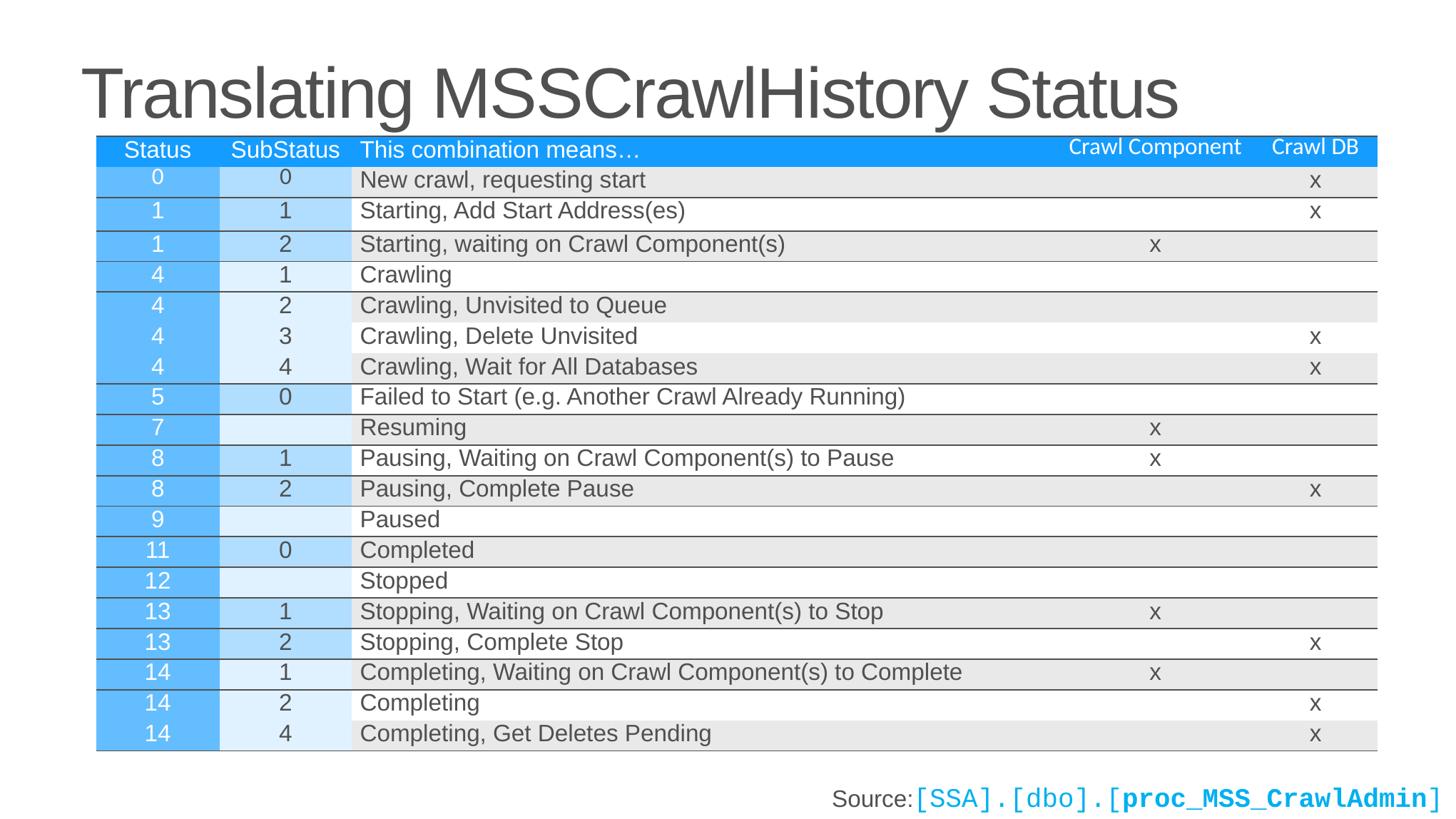

Translating MSSCrawlHistory Status
| Status | SubStatus | This combination means… | Crawl Component | Crawl DB |
| --- | --- | --- | --- | --- |
| 0 | 0 | New crawl, requesting start |  | x |
| 1 | 1 | Starting, Add Start Address(es) |  | x |
| 1 | 2 | Starting, waiting on Crawl Component(s) | x |  |
| 4 | 1 | Crawling |  |  |
| 4 | 2 | Crawling, Unvisited to Queue |  |  |
| 4 | 3 | Crawling, Delete Unvisited |  | x |
| 4 | 4 | Crawling, Wait for All Databases |  | x |
| 5 | 0 | Failed to Start (e.g. Another Crawl Already Running) |  |  |
| 7 |  | Resuming | x |  |
| 8 | 1 | Pausing, Waiting on Crawl Component(s) to Pause | x |  |
| 8 | 2 | Pausing, Complete Pause |  | x |
| 9 |  | Paused |  |  |
| 11 | 0 | Completed |  |  |
| 12 |  | Stopped |  |  |
| 13 | 1 | Stopping, Waiting on Crawl Component(s) to Stop | x |  |
| 13 | 2 | Stopping, Complete Stop |  | x |
| 14 | 1 | Completing, Waiting on Crawl Component(s) to Complete | x |  |
| 14 | 2 | Completing |  | x |
| 14 | 4 | Completing, Get Deletes Pending |  | x |
Source:[SSA].[dbo].[proc_MSS_CrawlAdmin]